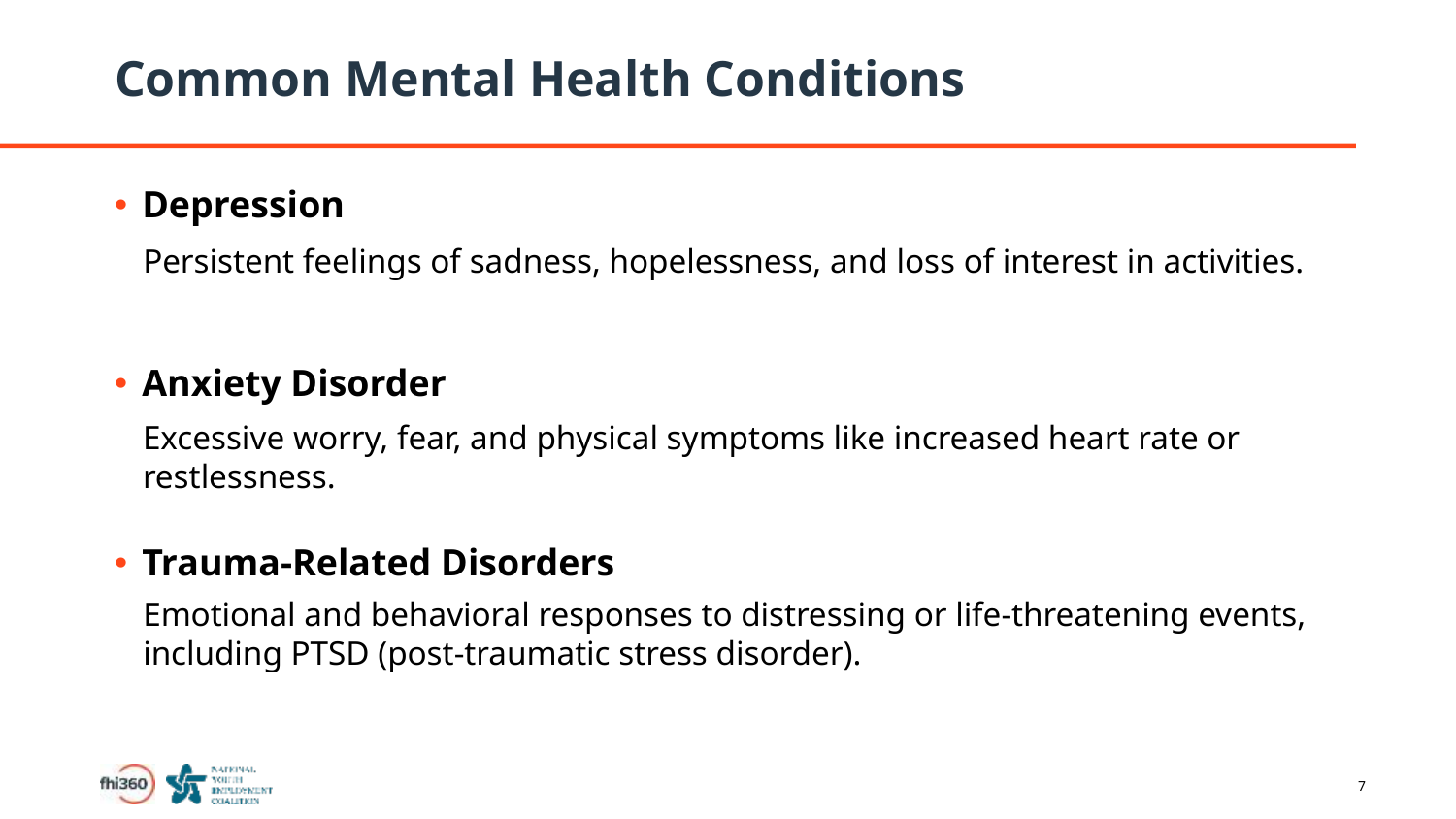

# Common Mental Health Conditions
Depression

Anxiety Disorder

Trauma-Related Disorders
Persistent feelings of sadness, hopelessness, and loss of interest in activities.

Excessive worry, fear, and physical symptoms like increased heart rate or restlessness.
Emotional and behavioral responses to distressing or life-threatening events, including PTSD (post-traumatic stress disorder).